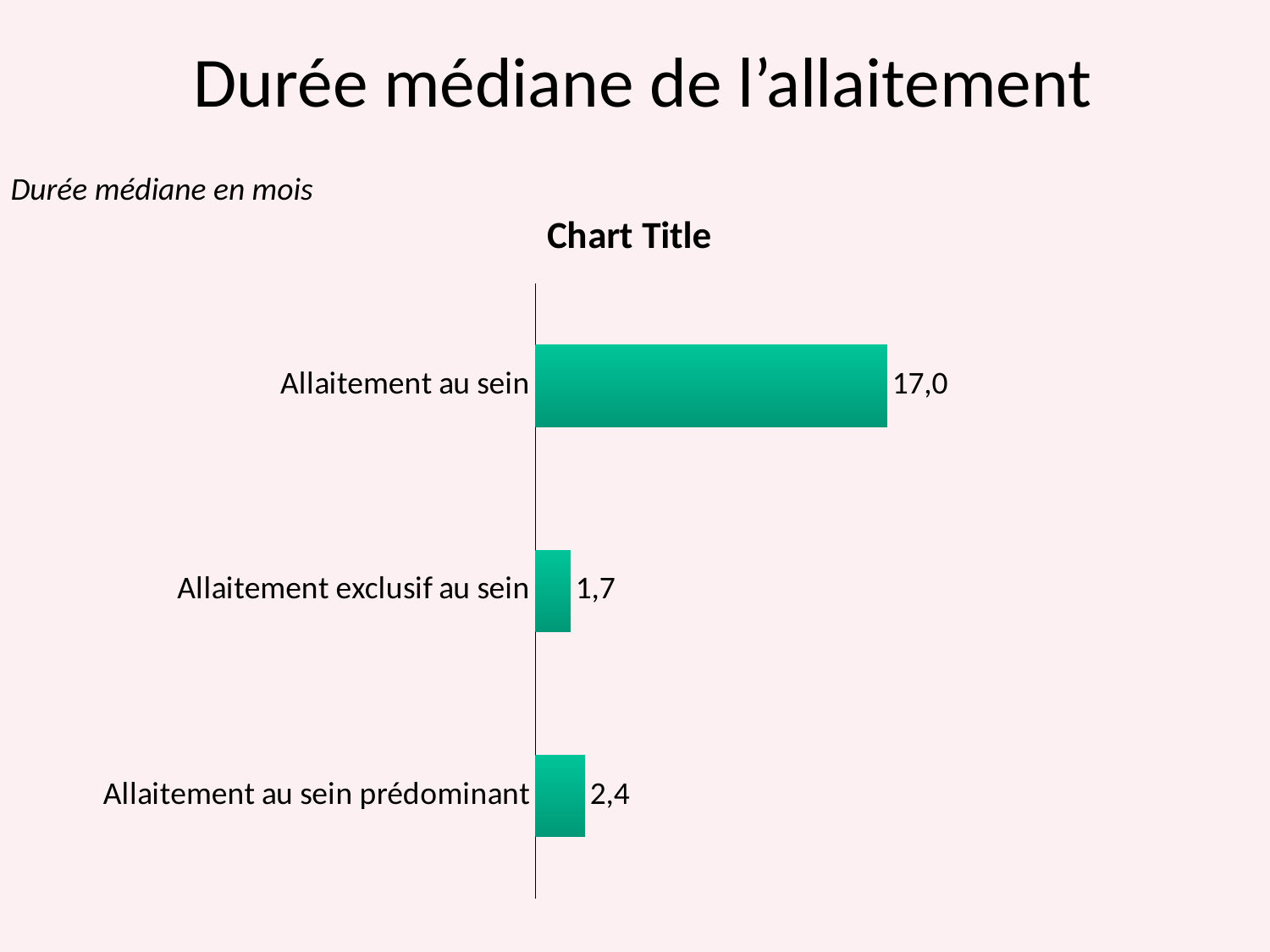

# Durée médiane de l’allaitement
Durée médiane en mois

### Chart:

| Category |  |
|---|---|
| Allaitement au sein | 17.0 |
| Allaitement exclusif au sein | 1.7 |
| Allaitement au sein prédominant | 2.4 |